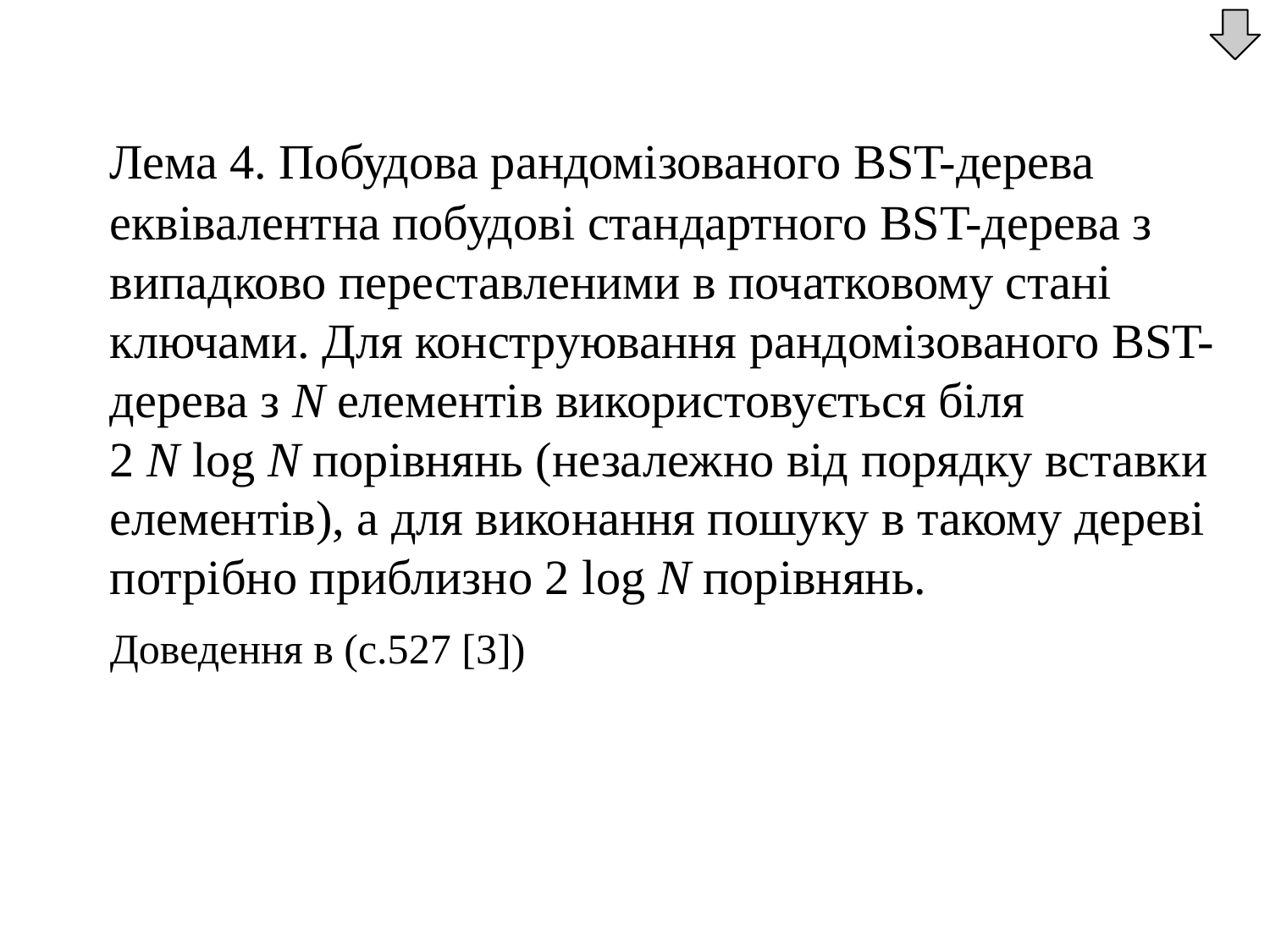

Лема 4. Побудова рандомізованого BST-дерева еквівалентна побудові стандартного BST-дерева з випадково переставленими в початковому стані ключами. Для конструювання рандомізованого BST-дерева з N елементів використовується біля 2 N log N порівнянь (незалежно від порядку вставки елементів), а для виконання пошуку в такому дереві потрібно приблизно 2 log N порівнянь.
	Доведення в (с.527 [3])